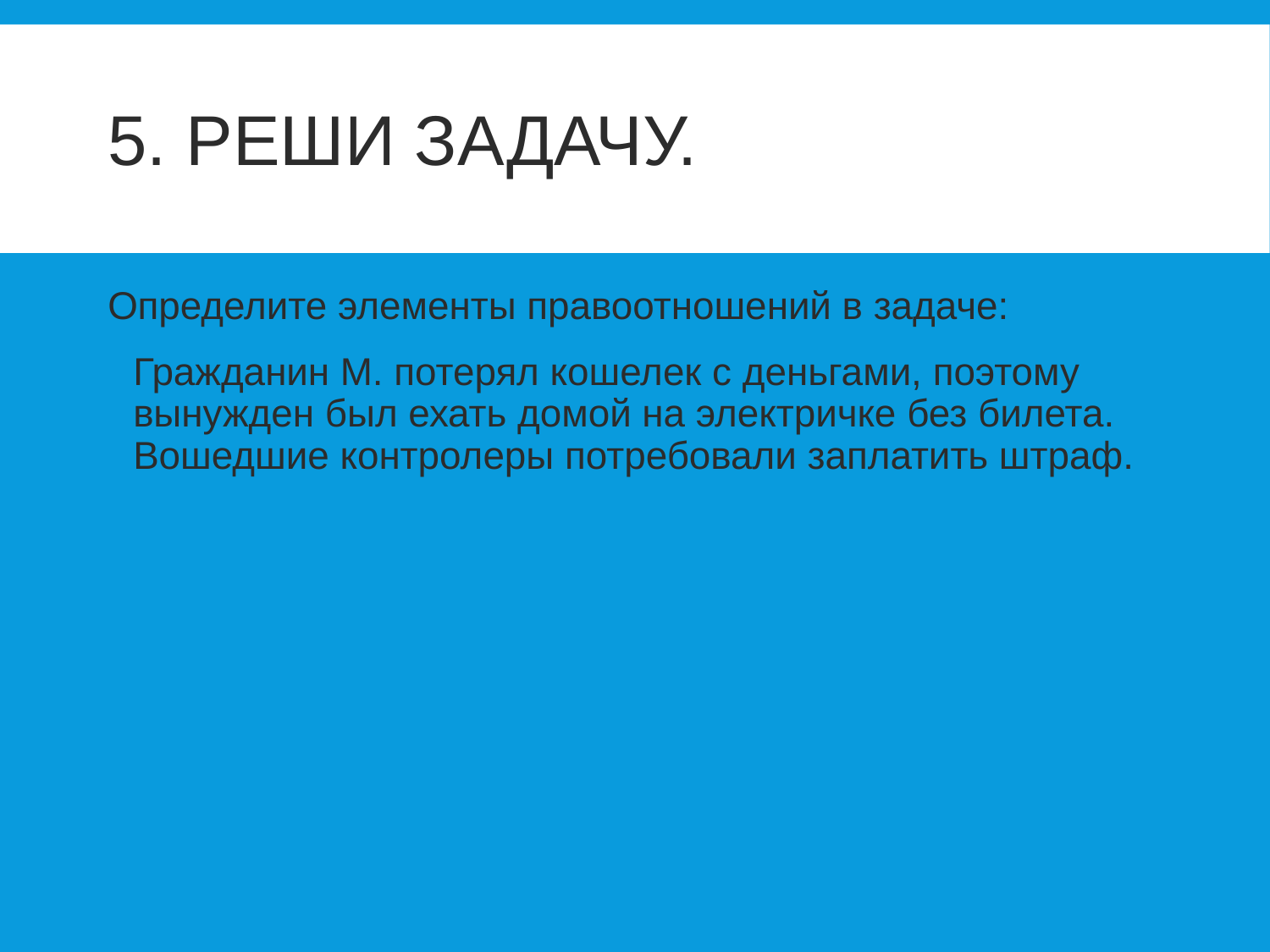

# 5. Реши задачу.
Определите элементы правоотношений в задаче:
	Гражданин М. потерял кошелек с деньгами, поэтому вынужден был ехать домой на электричке без билета. Вошедшие контролеры потребовали заплатить штраф.